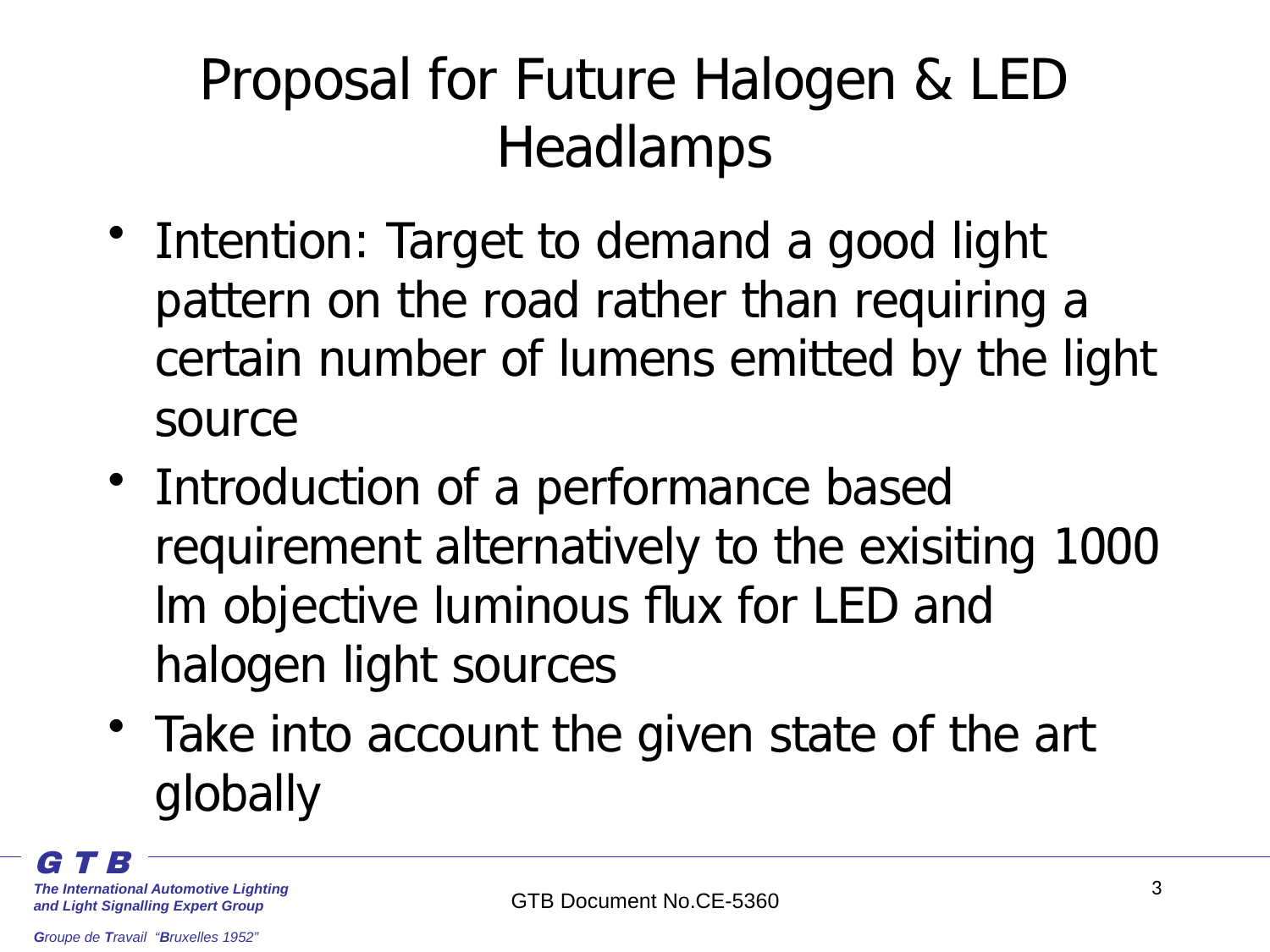

# Proposal for Future Halogen & LED Headlamps
Intention: Target to demand a good light pattern on the road rather than requiring a certain number of lumens emitted by the light source
Introduction of a performance based requirement alternatively to the exisiting 1000 lm objective luminous flux for LED and halogen light sources
Take into account the given state of the art globally
3
GTB Document No.CE-5360